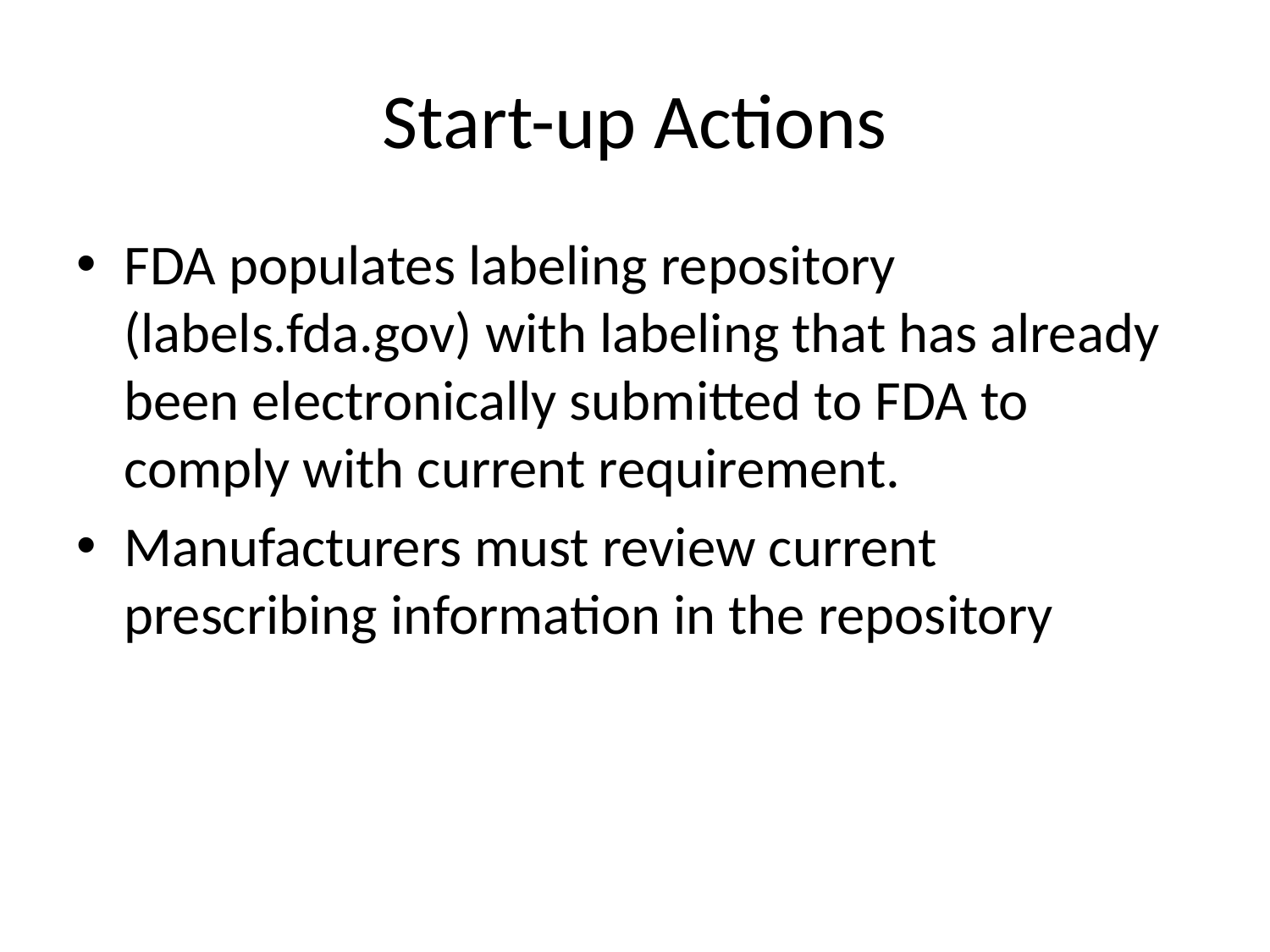

# Start-up Actions
FDA populates labeling repository (labels.fda.gov) with labeling that has already been electronically submitted to FDA to comply with current requirement.
Manufacturers must review current prescribing information in the repository